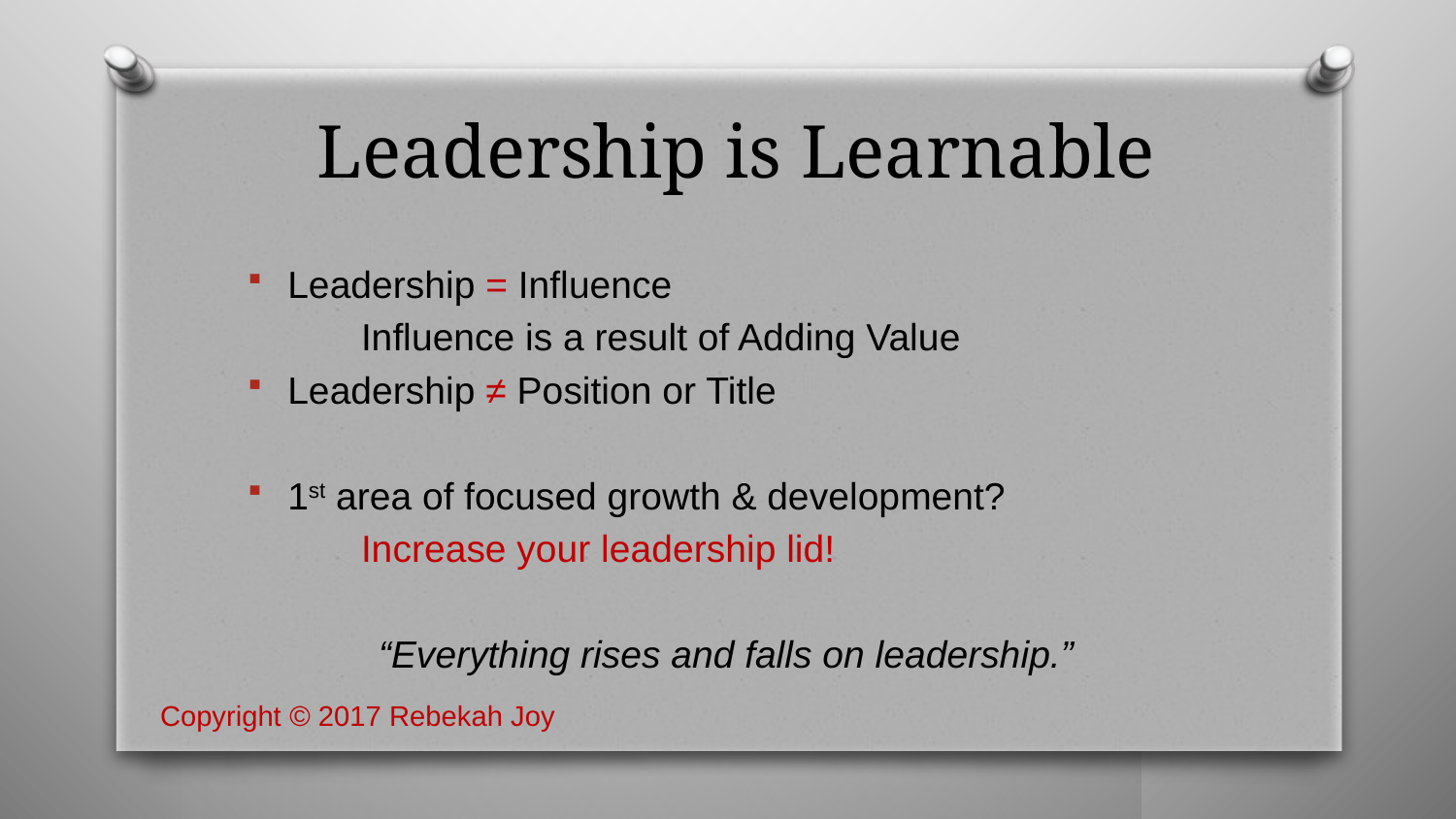

# Leadership is Learnable
Leadership = Influence
	Influence is a result of Adding Value
Leadership ≠ Position or Title

1st area of focused growth & development?
	Increase your leadership lid!

“Everything rises and falls on leadership.”
Copyright © 2017 Rebekah Joy